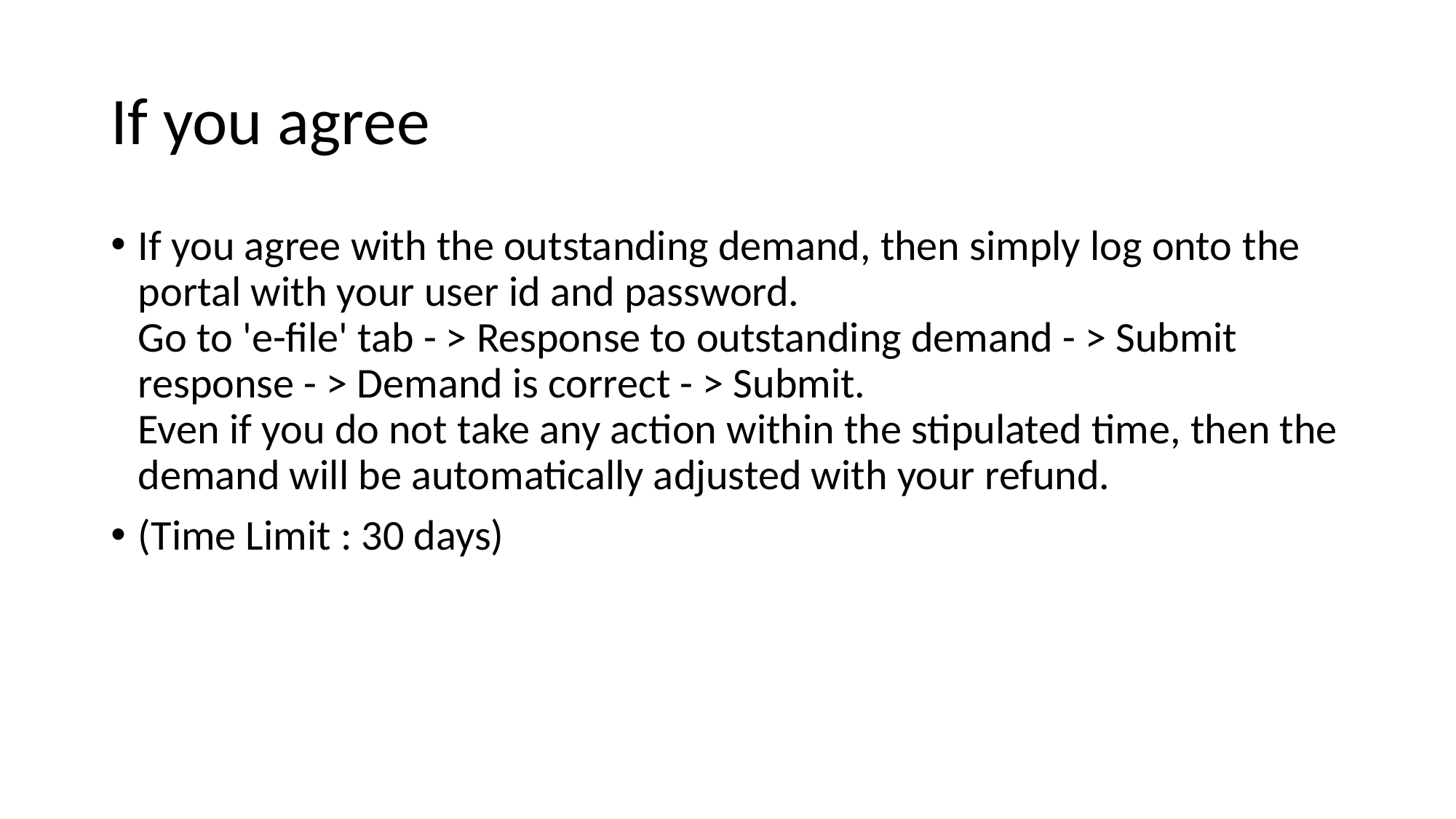

# If you agree
If you agree with the outstanding demand, then simply log onto the portal with your user id and password.
Go to 'e-file' tab - > Response to outstanding demand - > Submit response - > Demand is correct - > Submit.
Even if you do not take any action within the stipulated time, then the demand will be automatically adjusted with your refund.
(Time Limit : 30 days)